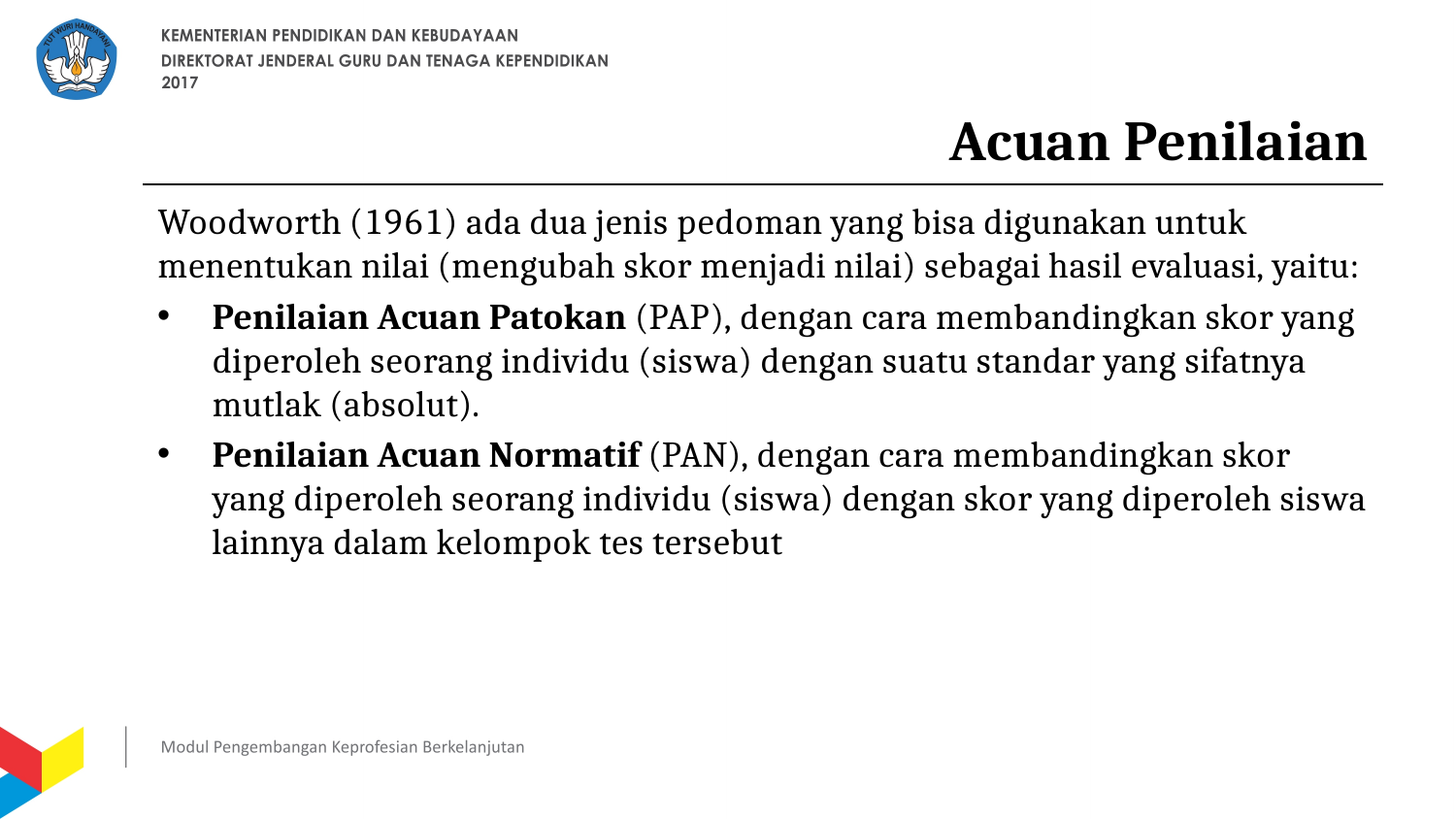

# Acuan Penilaian
Woodworth (1961) ada dua jenis pedoman yang bisa digunakan untuk menentukan nilai (mengubah skor menjadi nilai) sebagai hasil evaluasi, yaitu:
Penilaian Acuan Patokan (PAP), dengan cara membandingkan skor yang diperoleh seorang individu (siswa) dengan suatu standar yang sifatnya mutlak (absolut).
Penilaian Acuan Normatif (PAN), dengan cara membandingkan skor yang diperoleh seorang individu (siswa) dengan skor yang diperoleh siswa lainnya dalam kelompok tes tersebut